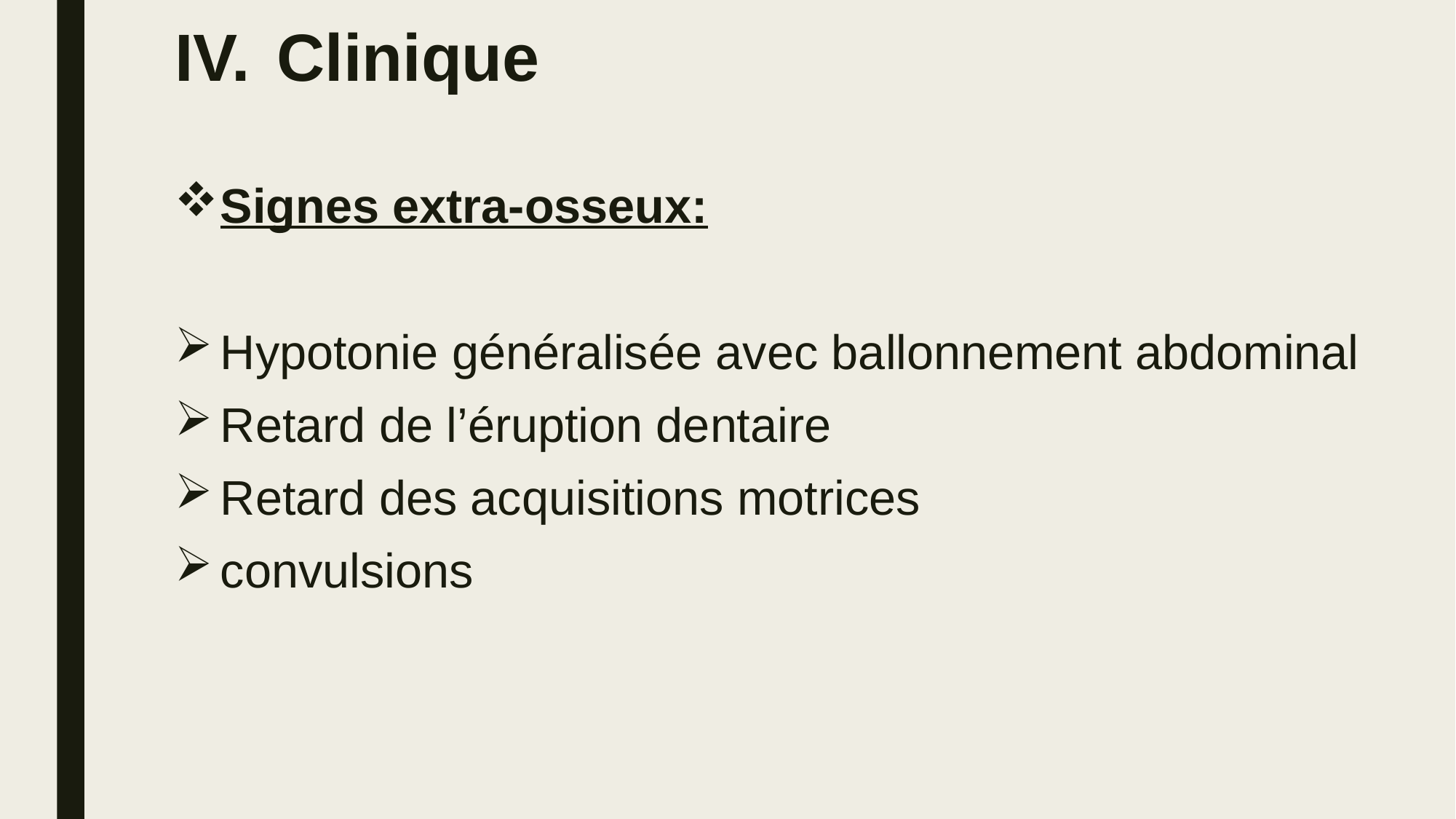

# Clinique
Signes extra-osseux:

Hypotonie généralisée avec ballonnement abdominal
Retard de l’éruption dentaire
Retard des acquisitions motrices
convulsions